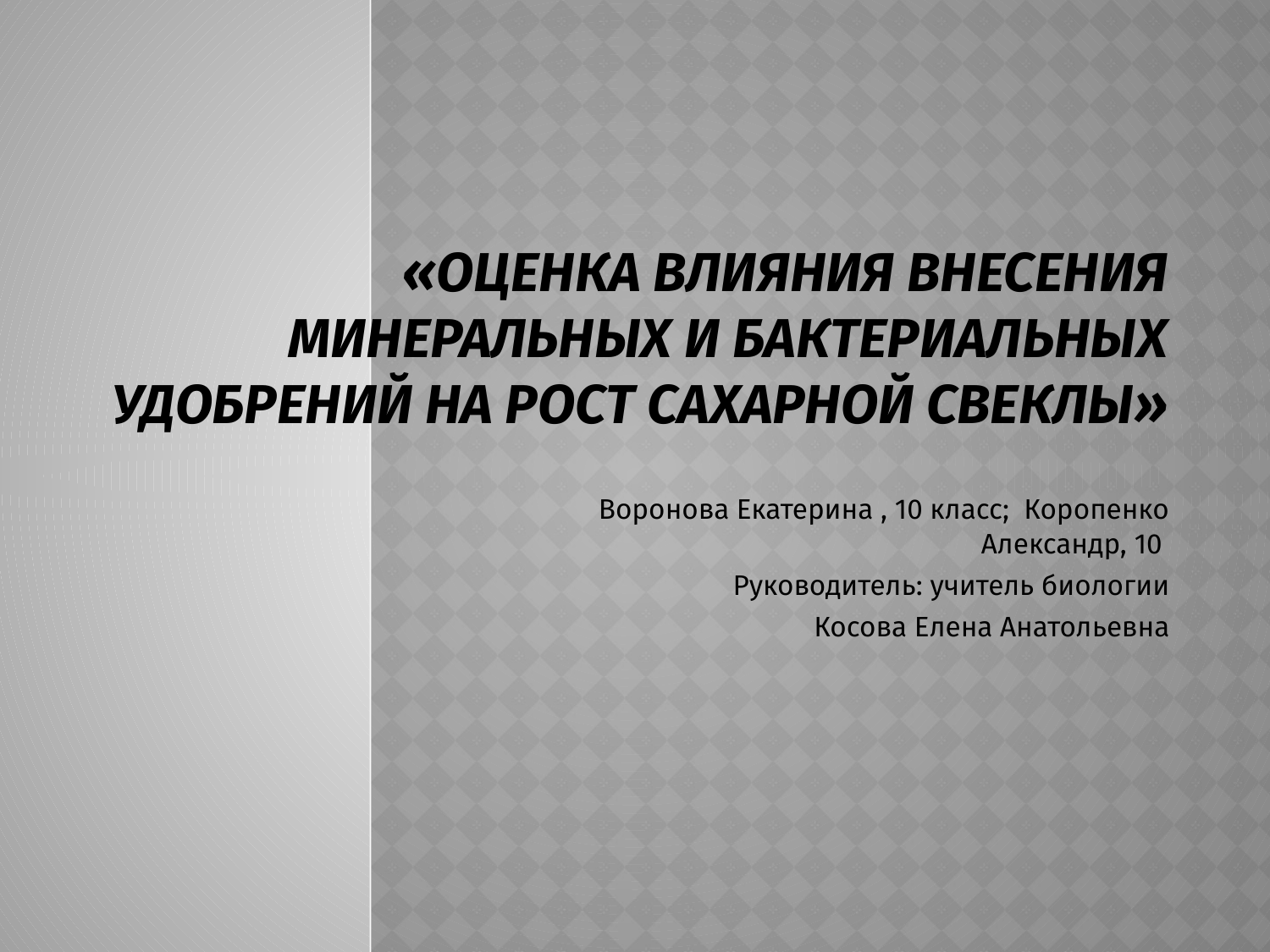

# «Оценка влияния внесения минеральных и бактериальных удобрений на рост сахарной свеклы»
Воронова Екатерина , 10 класс;  Коропенко Александр, 10
 Руководитель: учитель биологии
                    Косова Елена Анатольевна